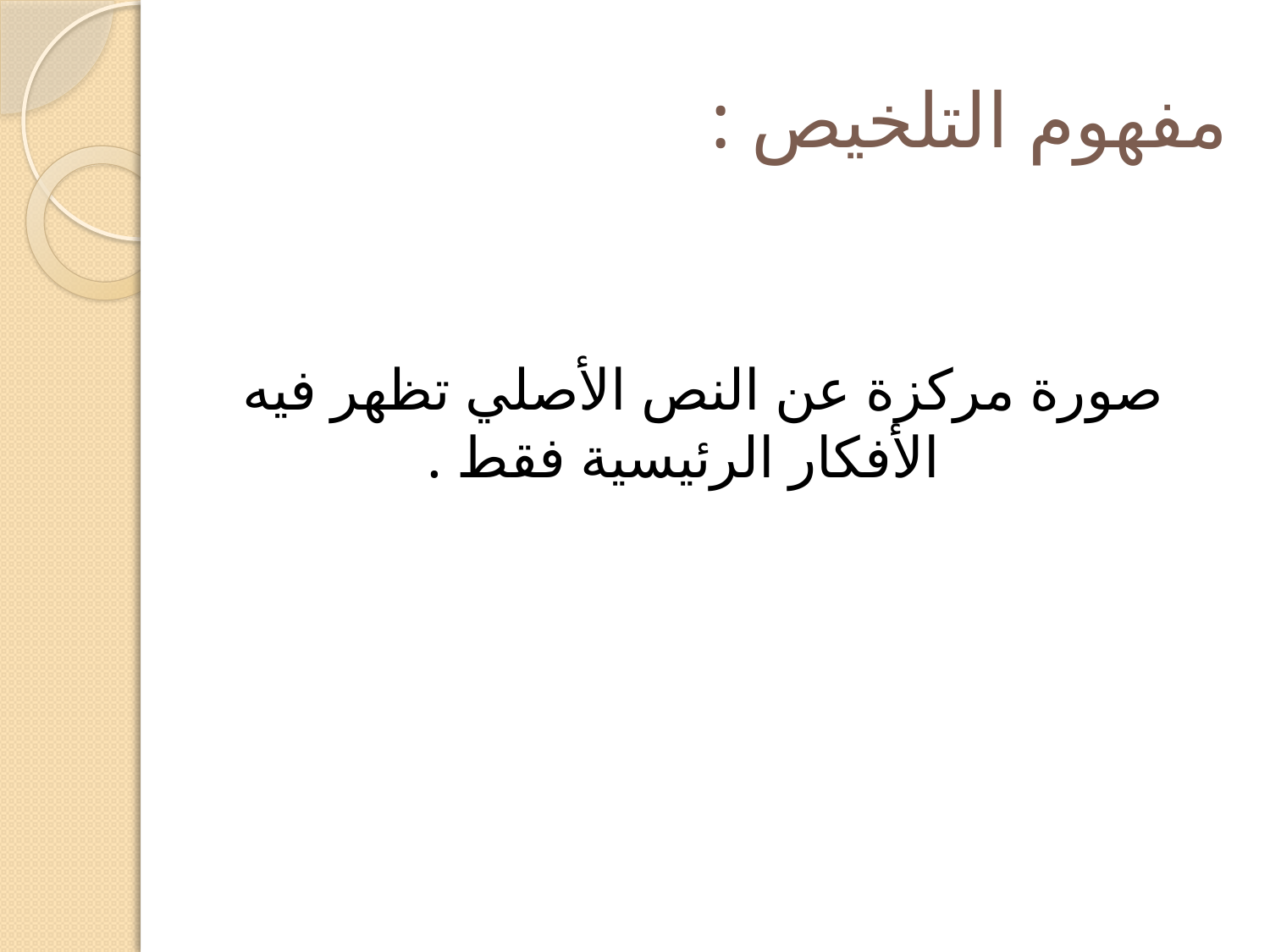

# مفهوم التلخيص :
صورة مركزة عن النص الأصلي تظهر فيه الأفكار الرئيسية فقط .